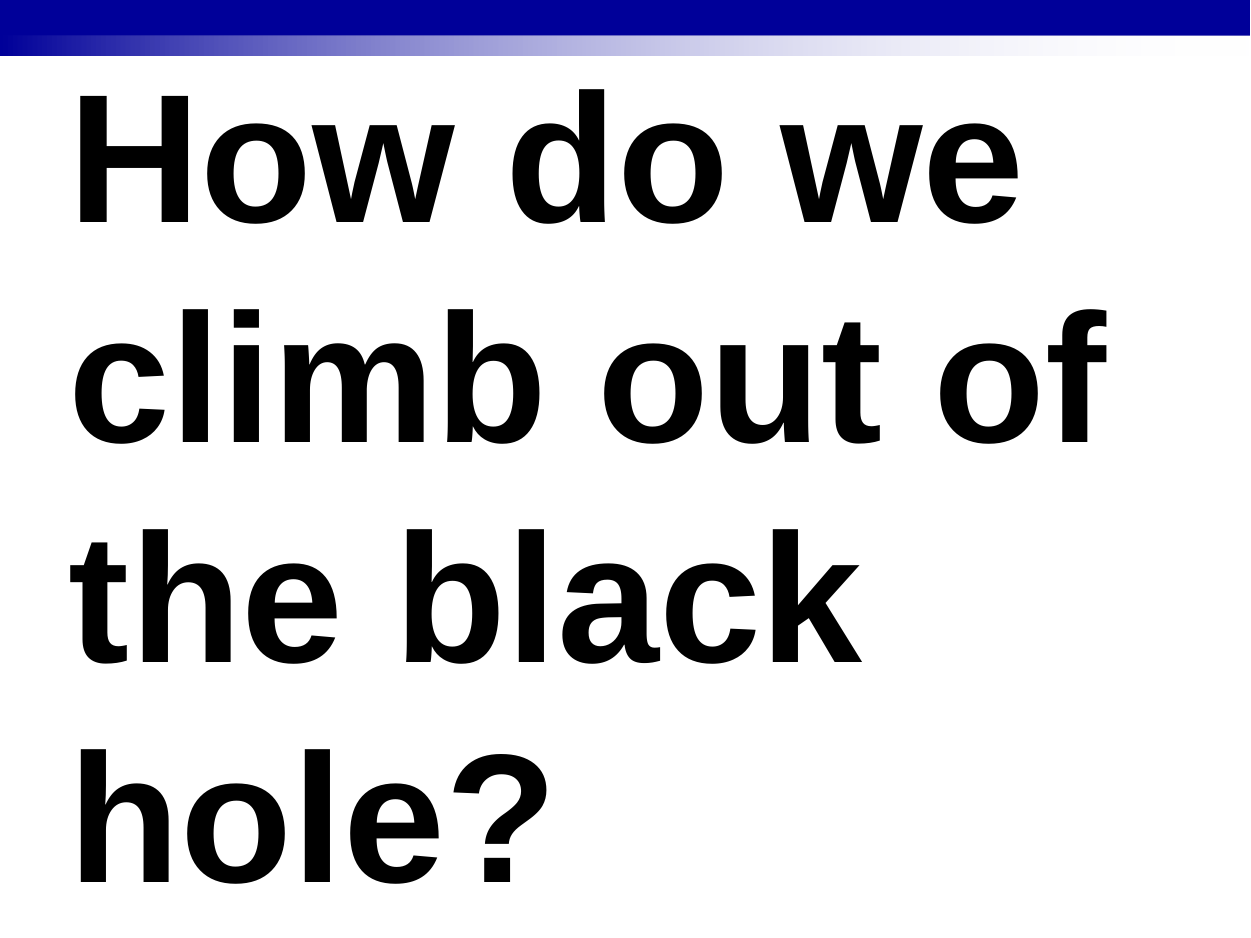

How do we climb out of the black hole?